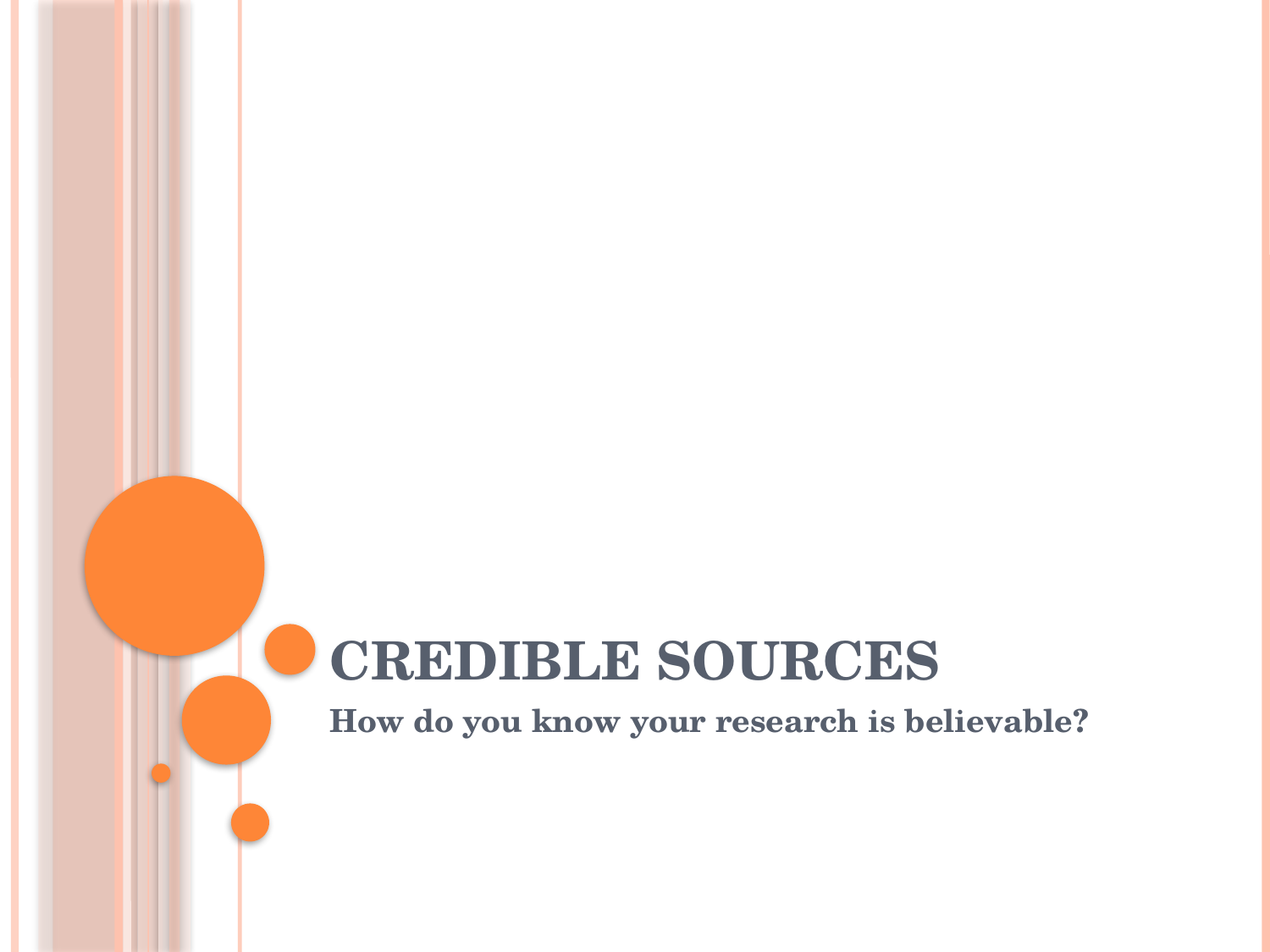

# Credible Sources
How do you know your research is believable?